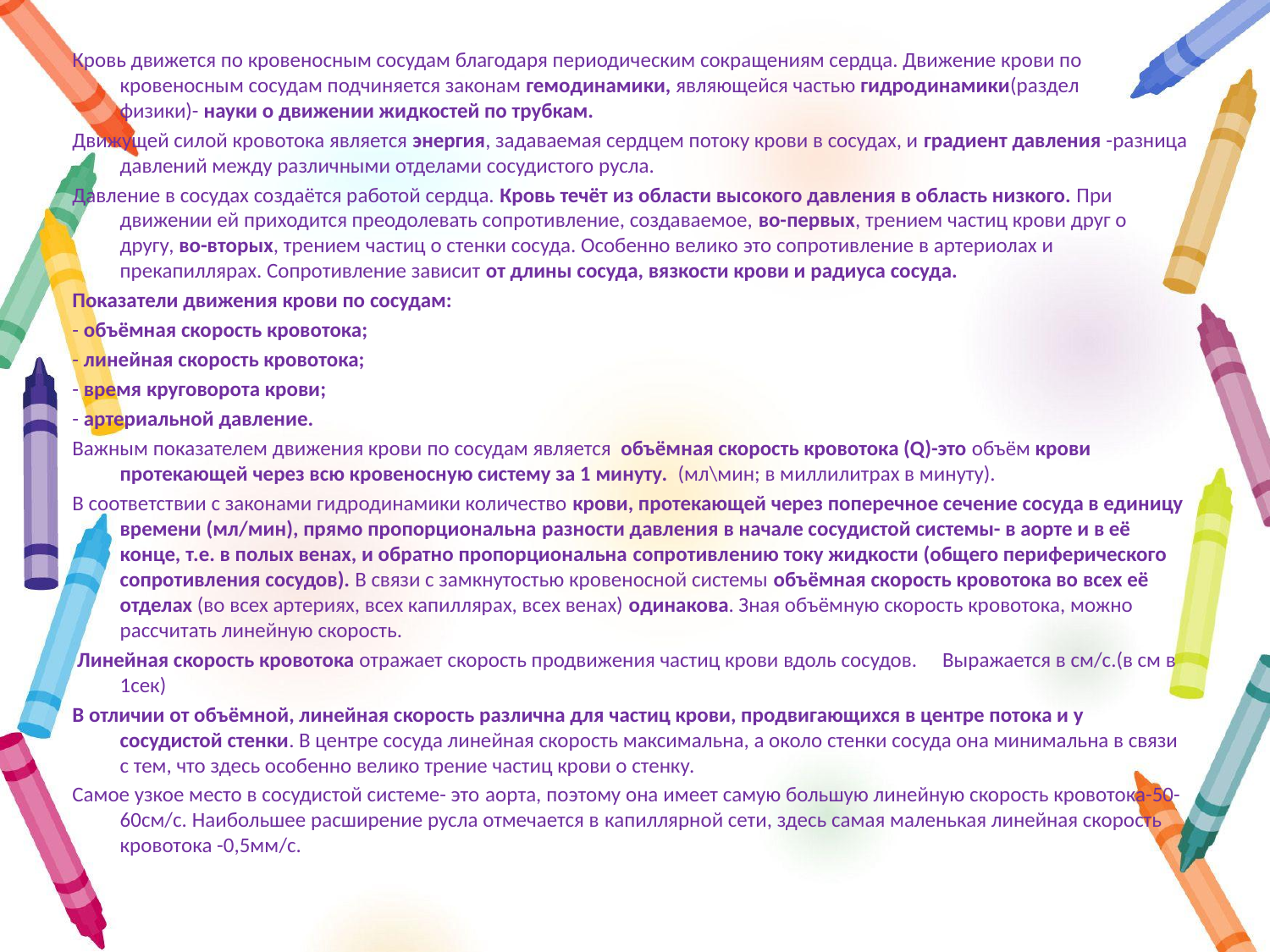

Кровь движется по кровеносным сосудам благодаря периодическим сокращениям сердца. Движение крови по кровеносным сосудам подчиняется законам гемодинамики, являющейся частью гидродинамики(раздел физики)- науки о движении жидкостей по трубкам.
Движущей силой кровотока является энергия, задаваемая сердцем потоку крови в сосудах, и градиент давления -разница давлений между различными отделами сосудистого русла.
Давление в сосудах создаётся работой сердца. Кровь течёт из области высокого давления в область низкого. При движении ей приходится преодолевать сопротивление, создаваемое, во-первых, трением частиц крови друг о другу, во-вторых, трением частиц о стенки сосуда. Особенно велико это сопротивление в артериолах и прекапиллярах. Сопротивление зависит от длины сосуда, вязкости крови и радиуса сосуда.
Показатели движения крови по сосудам:
- объёмная скорость кровотока;
- линейная скорость кровотока;
- время круговорота крови;
- артериальной давление.
Важным показателем движения крови по сосудам является  объёмная скорость кровотока (Q)-это объём крови протекающей через всю кровеносную систему за 1 минуту.  (мл\мин; в миллилитрах в минуту).
В соответствии с законами гидродинамики количество крови, протекающей через поперечное сечение сосуда в единицу времени (мл/мин), прямо пропорциональна разности давления в начале сосудистой системы- в аорте и в её конце, т.е. в полых венах, и обратно пропорциональна сопротивлению току жидкости (общего периферического сопротивления сосудов). В связи с замкнутостью кровеносной системы объёмная скорость кровотока во всех её отделах (во всех артериях, всех капиллярах, всех венах) одинакова. Зная объёмную скорость кровотока, можно рассчитать линейную скорость.
 Линейная скорость кровотока отражает скорость продвижения частиц крови вдоль сосудов.     Выражается в см/с.(в см в 1сек)
В отличии от объёмной, линейная скорость различна для частиц крови, продвигающихся в центре потока и у сосудистой стенки. В центре сосуда линейная скорость максимальна, а около стенки сосуда она минимальна в связи с тем, что здесь особенно велико трение частиц крови о стенку.
Самое узкое место в сосудистой системе- это аорта, поэтому она имеет самую большую линейную скорость кровотока-50-60см/с. Наибольшее расширение русла отмечается в капиллярной сети, здесь самая маленькая линейная скорость кровотока -0,5мм/с.